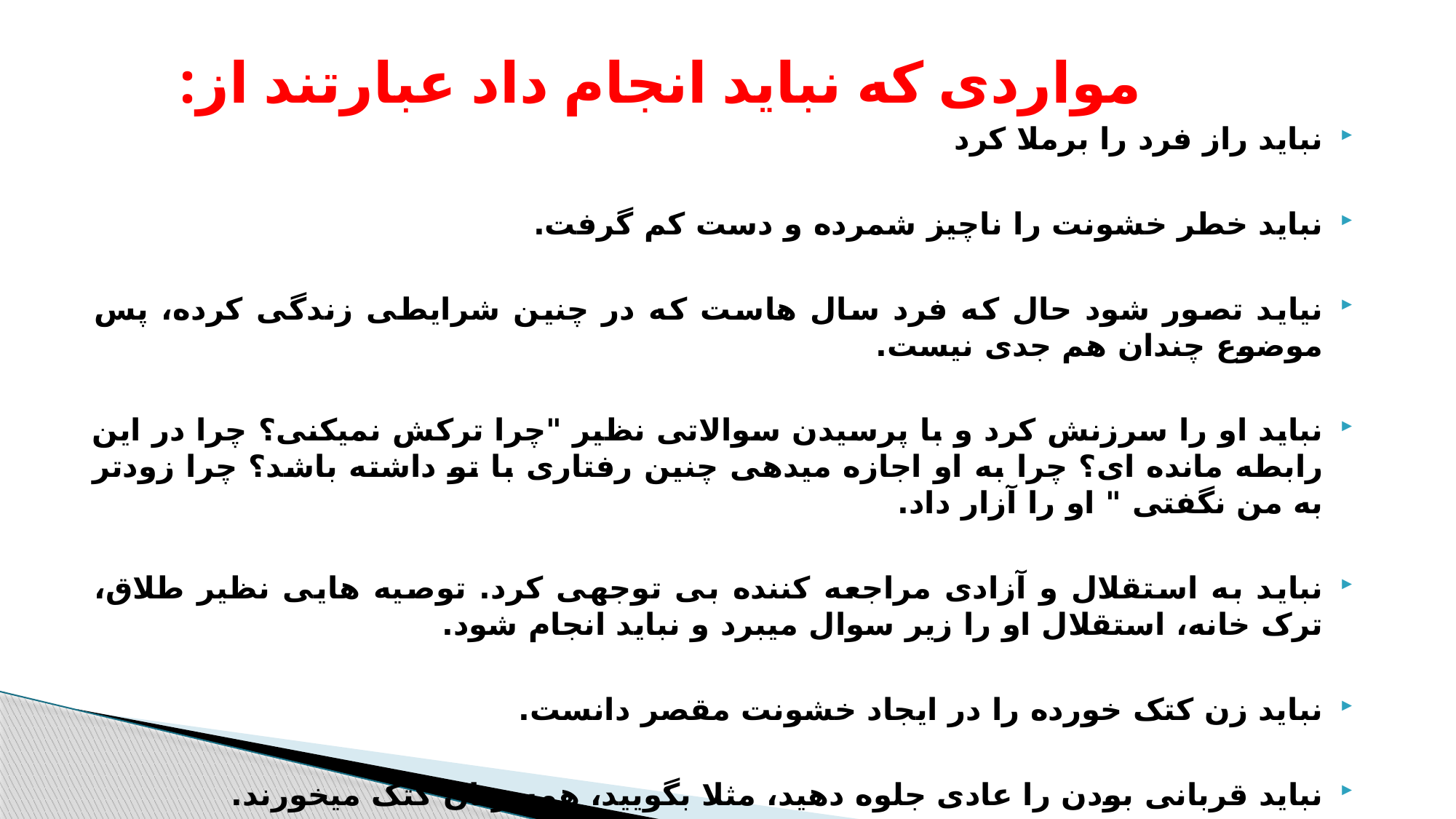

# مواردی که نباید انجام داد عبارتند از:
نباید راز فرد را برملا کرد

نباید خطر خشونت را ناچیز شمرده و دست کم گرفت.

نیاید تصور شود حال که فرد سال هاست که در چنین شرایطی زندگی کرده، پس موضوع چندان هم جدی نیست.

نباید او را سرزنش کرد و با پرسیدن سوالاتی نظیر "چرا ترکش نمیکنی؟ چرا در این رابطه مانده ای؟ چرا به او اجازه میدهی چنین رفتاری با تو داشته باشد؟ چرا زودتر به من نگفتی " او را آزار داد.

نباید به استقلال و آزادی مراجعه کننده بی توجهی کرد. توصیه هایی نظیر طلاق، ترک خانه، استقلال او را زیر سوال میبرد و نباید انجام شود.

نباید زن کتک خورده را در ایجاد خشونت مقصر دانست.

نباید قربانی بودن را عادی جلوه دهید، مثلا بگویید، همه زنان کتک میخورند.
نباید با مرتکب خشونت برخورد کرد و یا مراجعه کننده را به درگیری با او تشویق کرد.